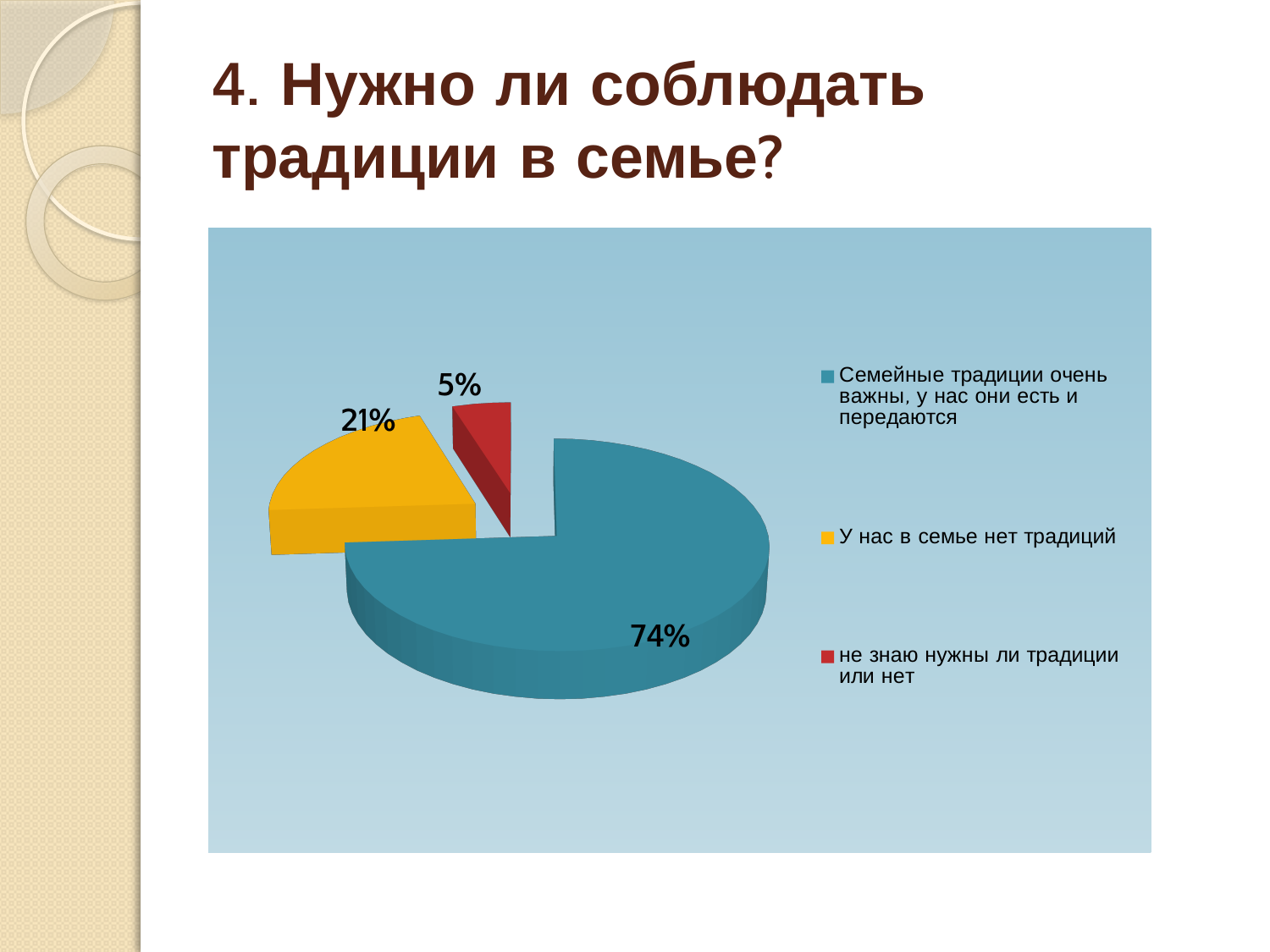

# 4. Нужно ли соблюдать традиции в семье?

[unsupported chart]